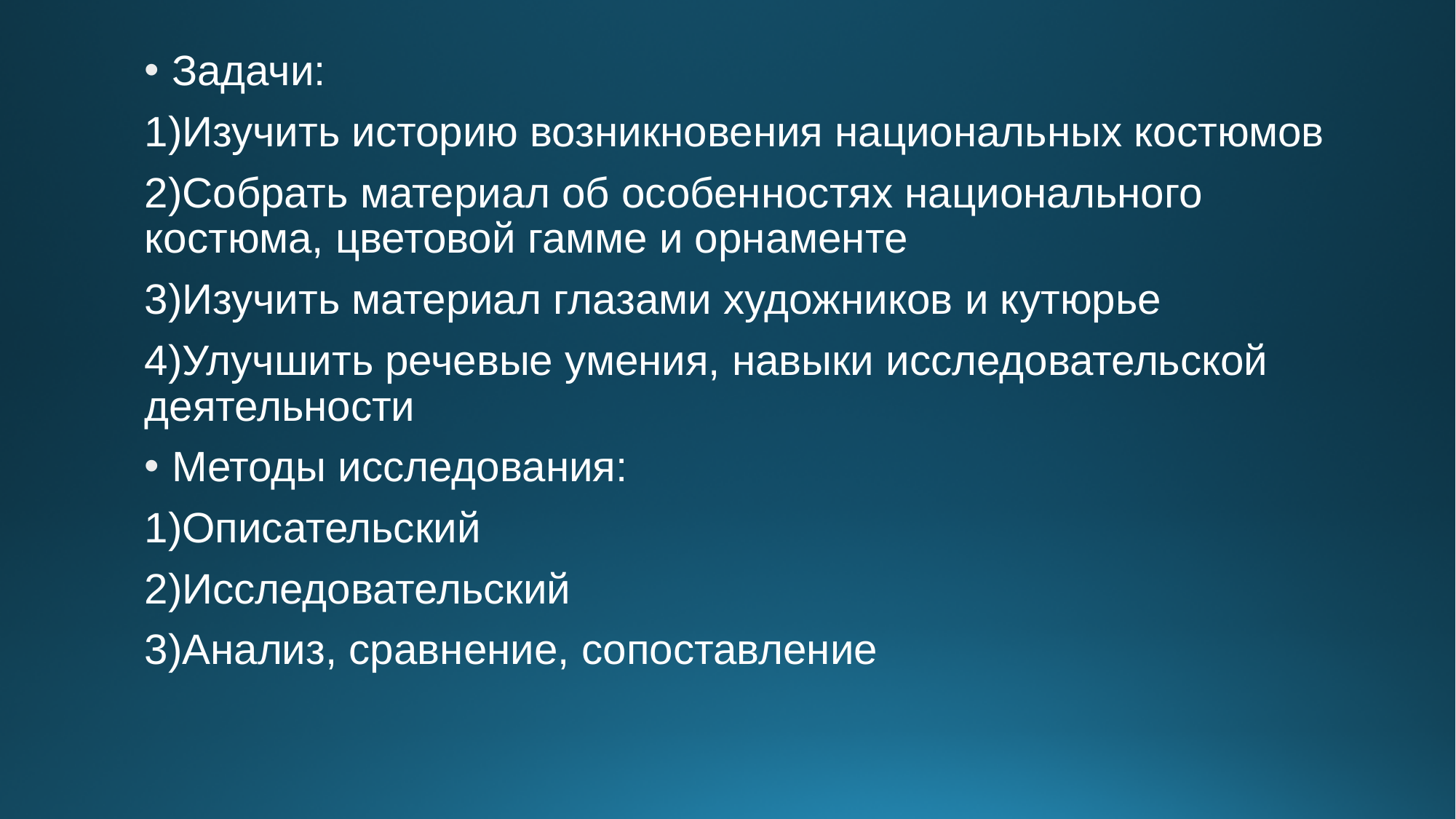

Задачи:
1)Изучить историю возникновения национальных костюмов
2)Собрать материал об особенностях национального костюма, цветовой гамме и орнаменте
3)Изучить материал глазами художников и кутюрье
4)Улучшить речевые умения, навыки исследовательской деятельности
Методы исследования:
1)Описательский
2)Исследовательский
3)Анализ, сравнение, сопоставление
#